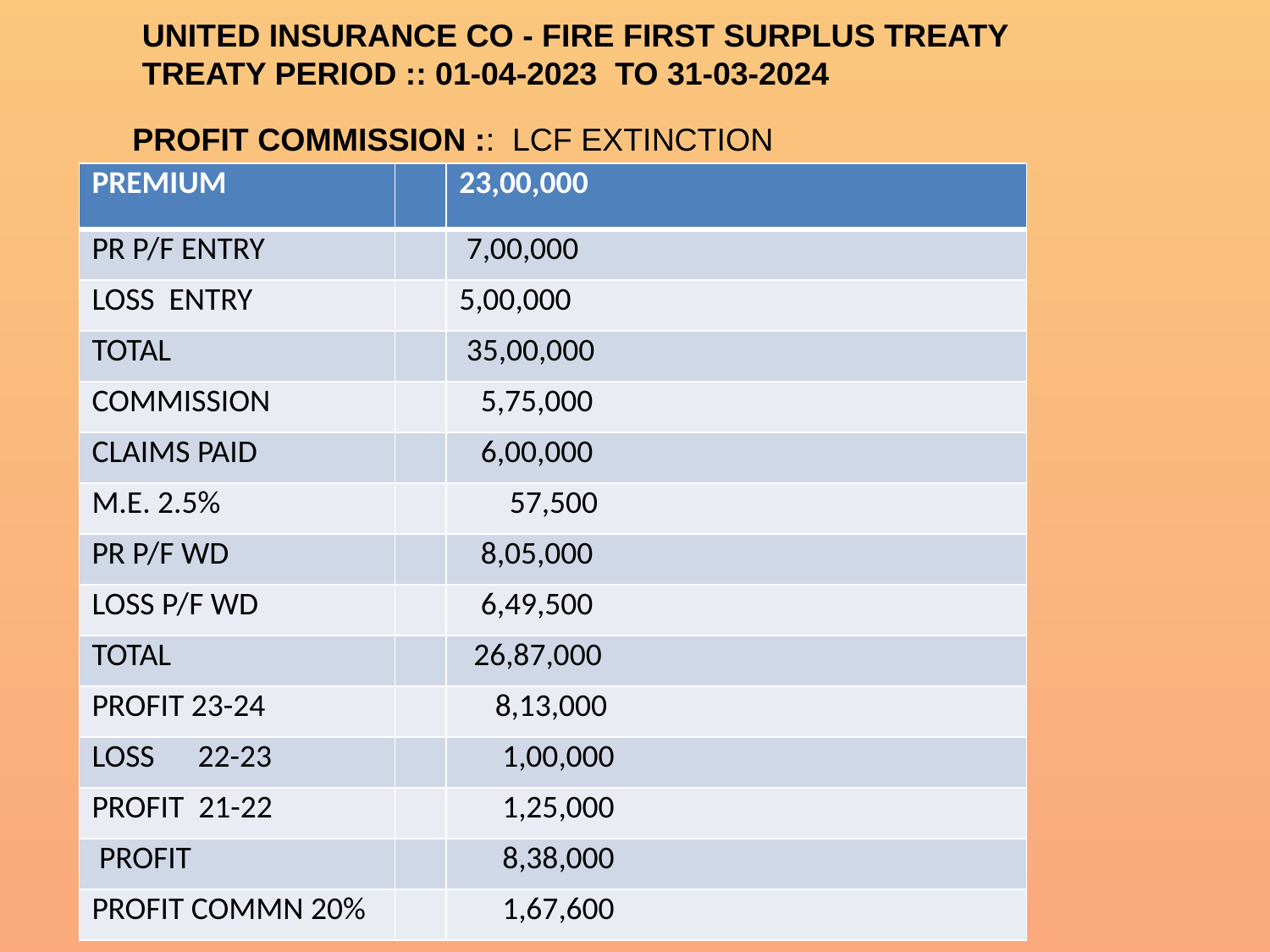

UNITED INSURANCE CO - FIRE FIRST SURPLUS TREATY
TREATY PERIOD :: 01-04-2023  TO 31-03-2024

PROFIT COMMISSION ::  LCF EXTINCTION

| PREMIUM |  | 23,00,000 |
| --- | --- | --- |
| PR P/F ENTRY |  | 7,00,000 |
| LOSS ENTRY |  | 5,00,000 |
| TOTAL |  | 35,00,000 |
| COMMISSION |  | 5,75,000 |
| CLAIMS PAID |  | 6,00,000 |
| M.E. 2.5% |  | 57,500 |
| PR P/F WD |  | 8,05,000 |
| LOSS P/F WD |  | 6,49,500 |
| TOTAL |  | 26,87,000 |
| PROFIT 23-24 |  | 8,13,000 |
| LOSS 22-23 |  | 1,00,000 |
| PROFIT 21-22 |  | 1,25,000 |
| PROFIT |  | 8,38,000 |
| PROFIT COMMN 20% |  | 1,67,600 |